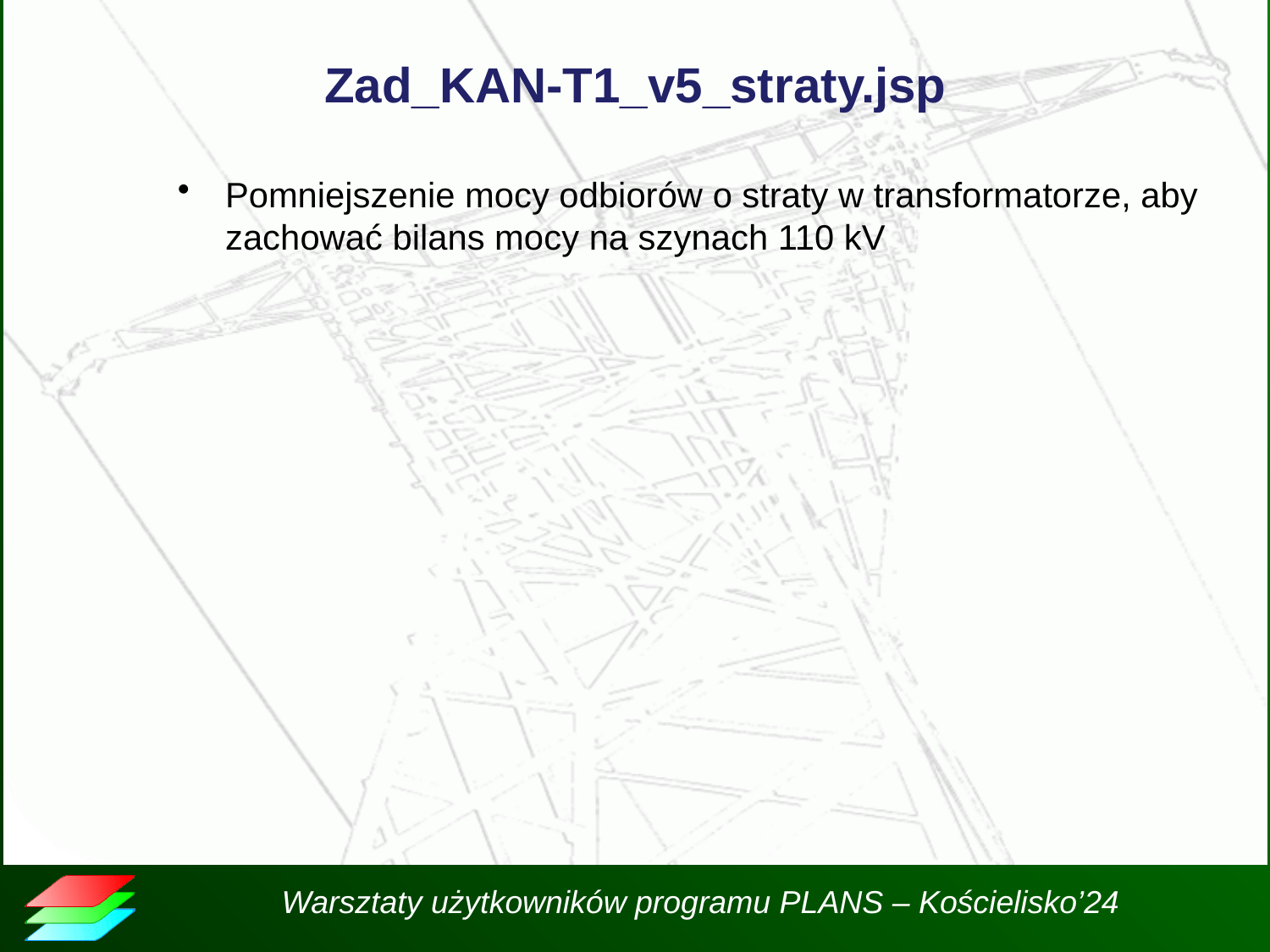

# Zad_KAN-T1_v5_straty.jsp
Pomniejszenie mocy odbiorów o straty w transformatorze, aby zachować bilans mocy na szynach 110 kV